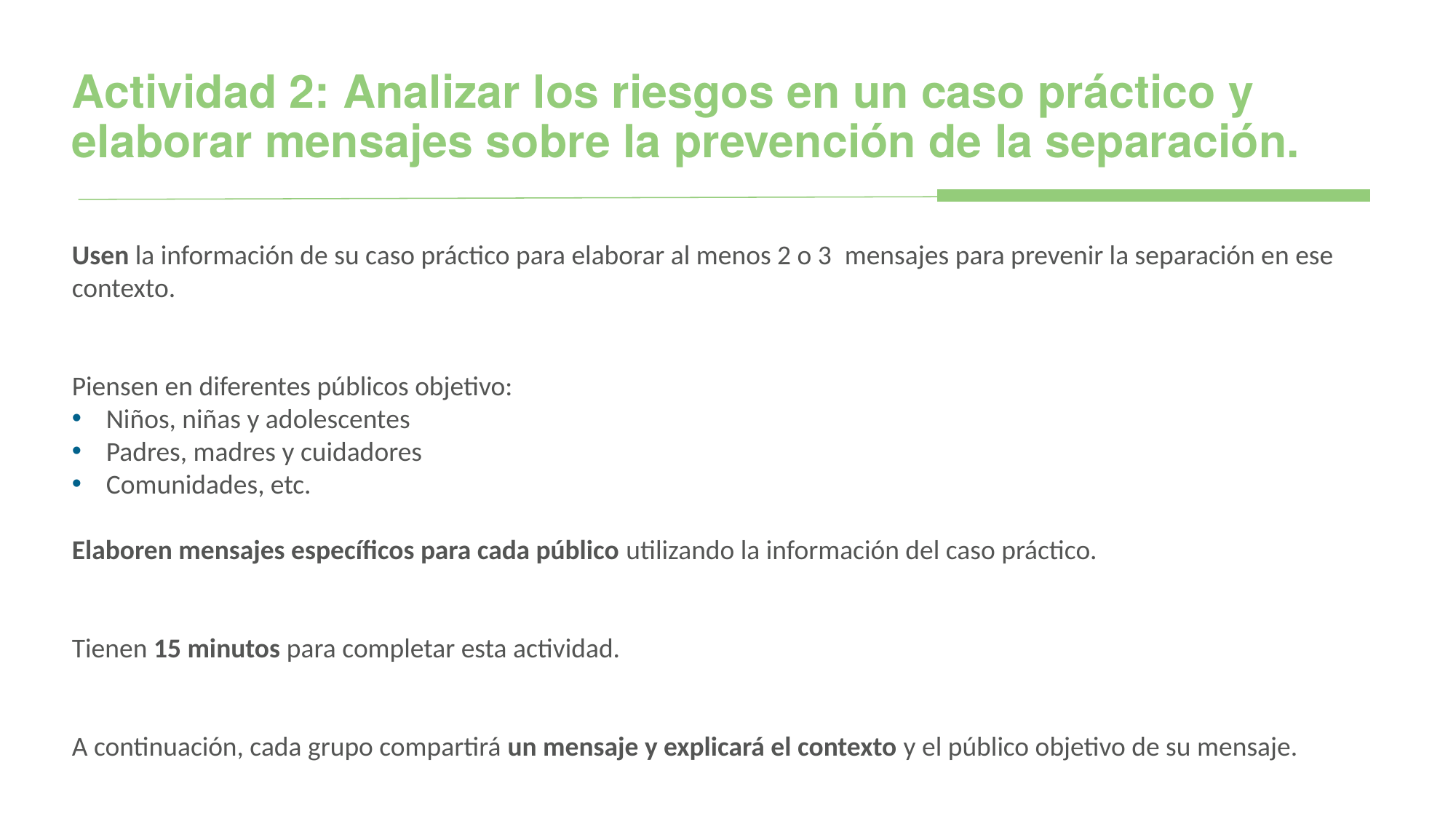

# Actividad 2: Analizar los riesgos en un caso práctico y elaborar mensajes sobre la prevención de la separación.
Usen la información de su caso práctico para elaborar al menos 2 o 3  mensajes para prevenir la separación en ese contexto. 
Piensen en diferentes públicos objetivo:
Niños, niñas y adolescentes
Padres, madres y cuidadores
Comunidades, etc.

Elaboren mensajes específicos para cada público utilizando la información del caso práctico.
Tienen 15 minutos para completar esta actividad.

A continuación, cada grupo compartirá un mensaje y explicará el contexto y el público objetivo de su mensaje.